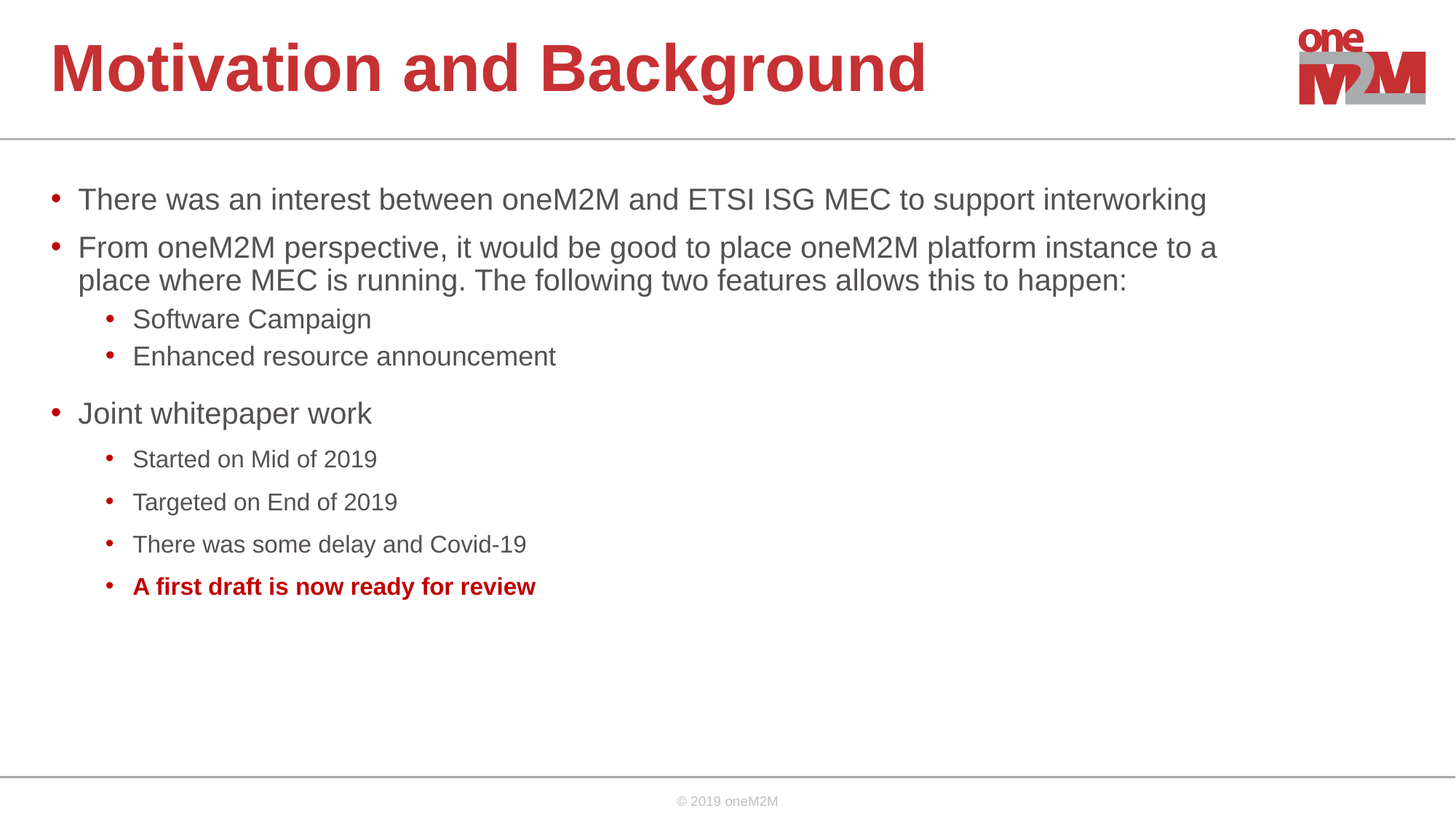

# Motivation and Background
There was an interest between oneM2M and ETSI ISG MEC to support interworking
From oneM2M perspective, it would be good to place oneM2M platform instance to a place where MEC is running. The following two features allows this to happen:
Software Campaign
Enhanced resource announcement
Joint whitepaper work
Started on Mid of 2019
Targeted on End of 2019
There was some delay and Covid-19
A first draft is now ready for review